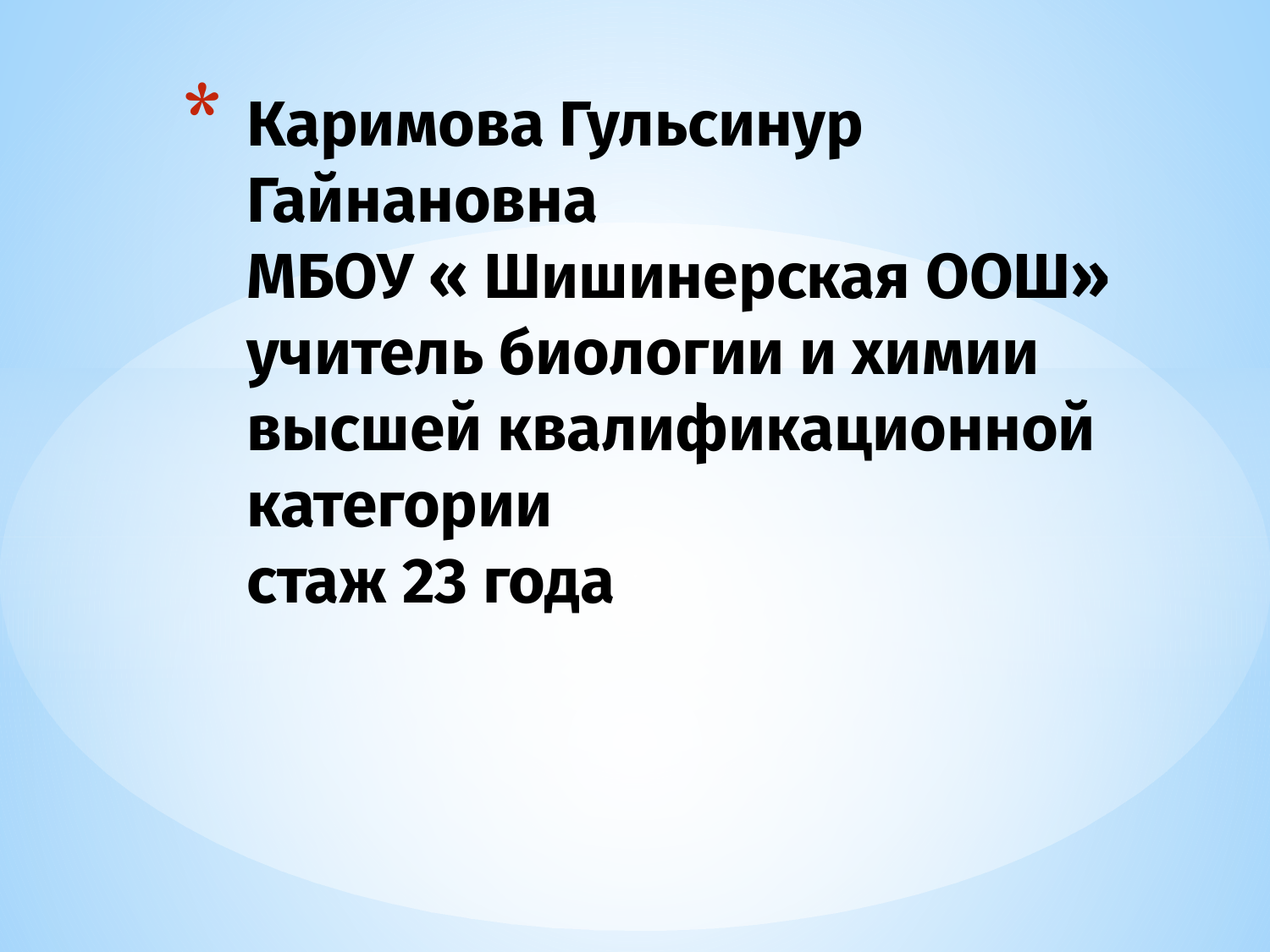

# Каримова Гульсинур Гайнановна МБОУ « Шишинерская ООШ» учитель биологии и химии высшей квалификационной категории стаж 23 года